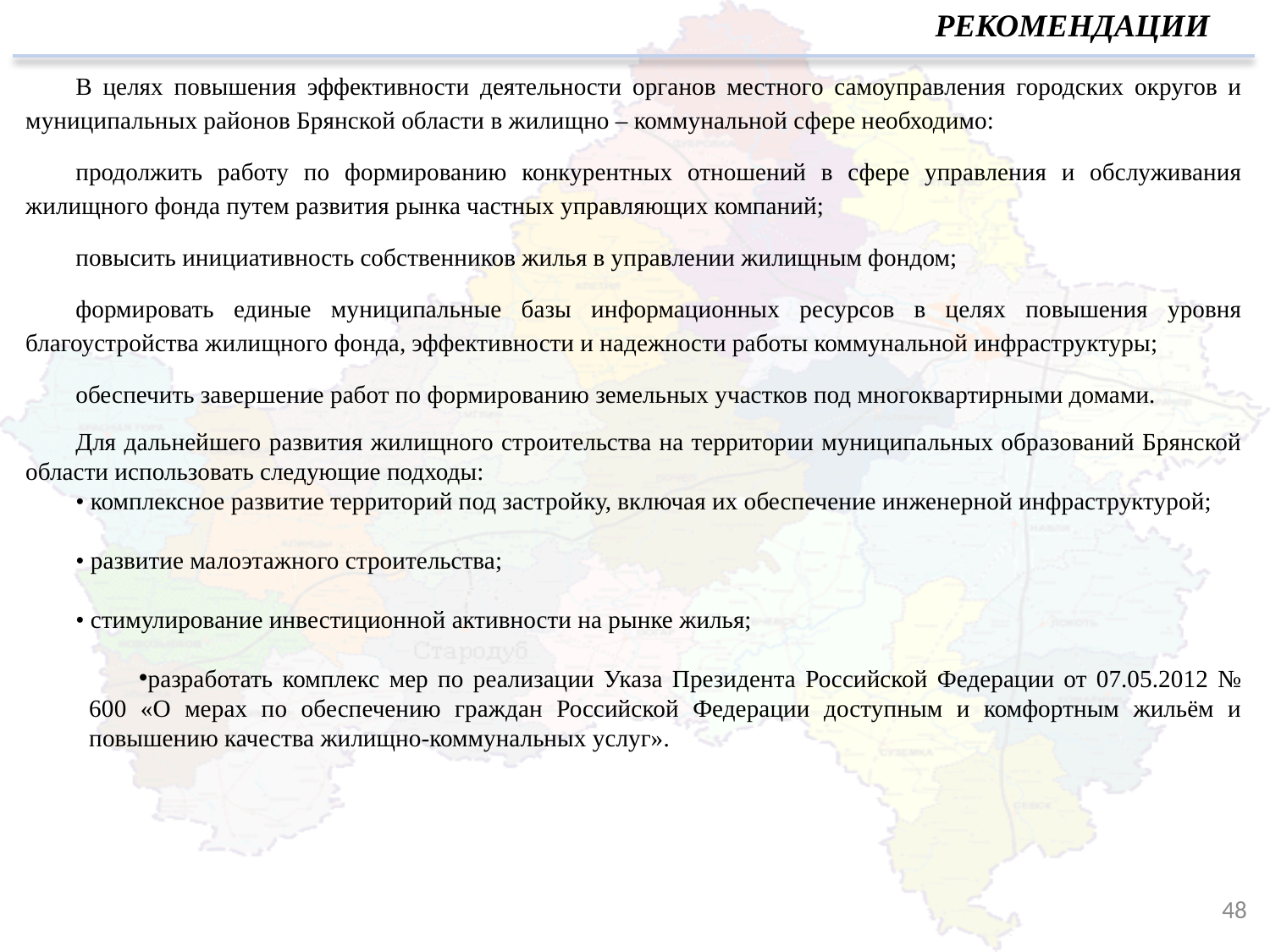

РЕКОМЕНДАЦИИ
В целях повышения эффективности деятельности органов местного самоуправления городских округов и муниципальных районов Брянской области в жилищно – коммунальной сфере необходимо:
продолжить работу по формированию конкурентных отношений в сфере управления и обслуживания жилищного фонда путем развития рынка частных управляющих компаний;
повысить инициативность собственников жилья в управлении жилищным фондом;
формировать единые муниципальные базы информационных ресурсов в целях повышения уровня благоустройства жилищного фонда, эффективности и надежности работы коммунальной инфраструктуры;
обеспечить завершение работ по формированию земельных участков под многоквартирными домами.
Для дальнейшего развития жилищного строительства на территории муниципальных образований Брянской области использовать следующие подходы:
• комплексное развитие территорий под застройку, включая их обеспечение инженерной инфраструктурой;

• развитие малоэтажного строительства;

• стимулирование инвестиционной активности на рынке жилья;

разработать комплекс мер по реализации Указа Президента Российской Федерации от 07.05.2012 № 600 «О мерах по обеспечению граждан Российской Федерации доступным и комфортным жильём и повышению качества жилищно-коммунальных услуг».

48